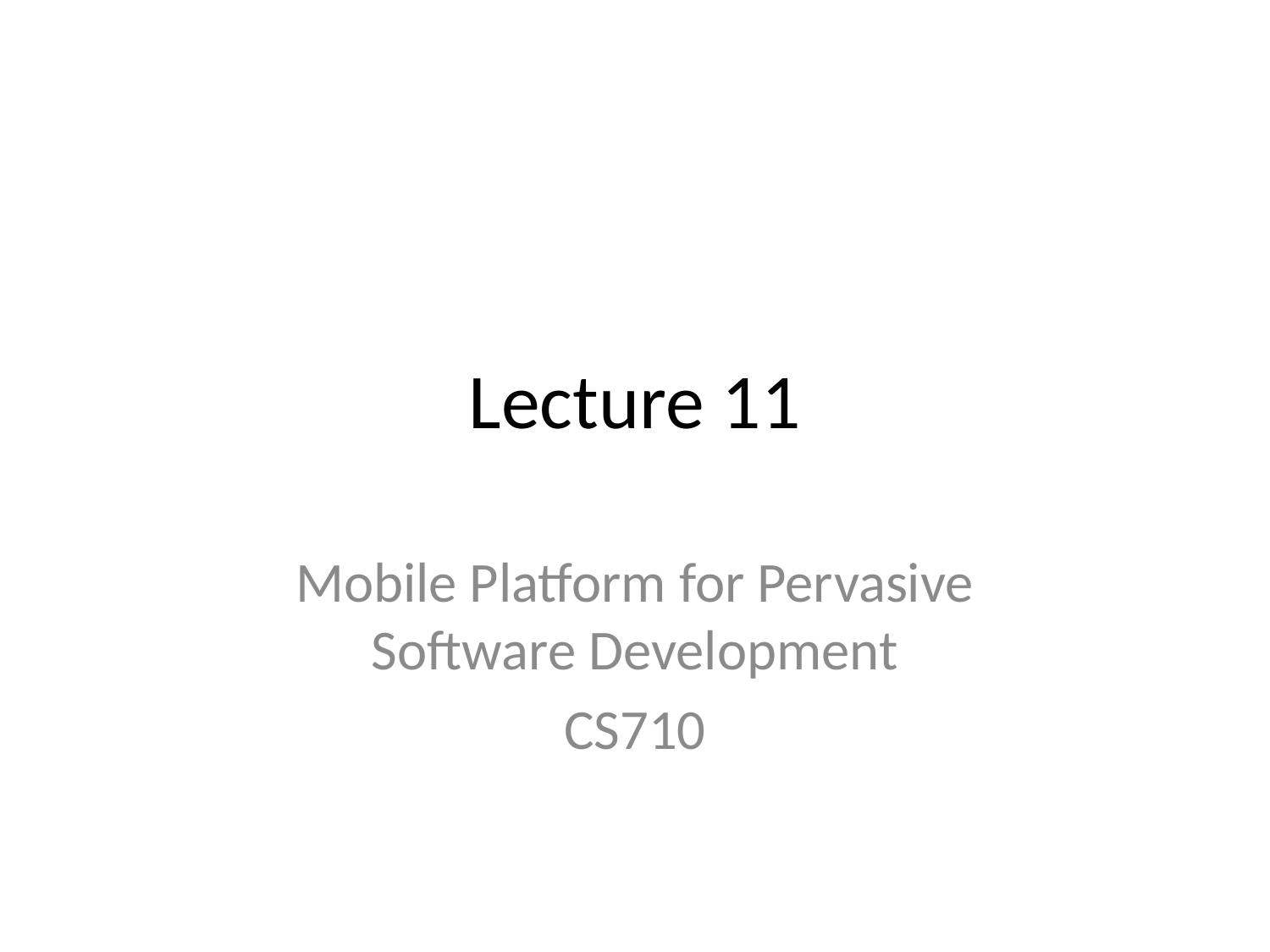

# Lecture 11
Mobile Platform for Pervasive Software Development
CS710